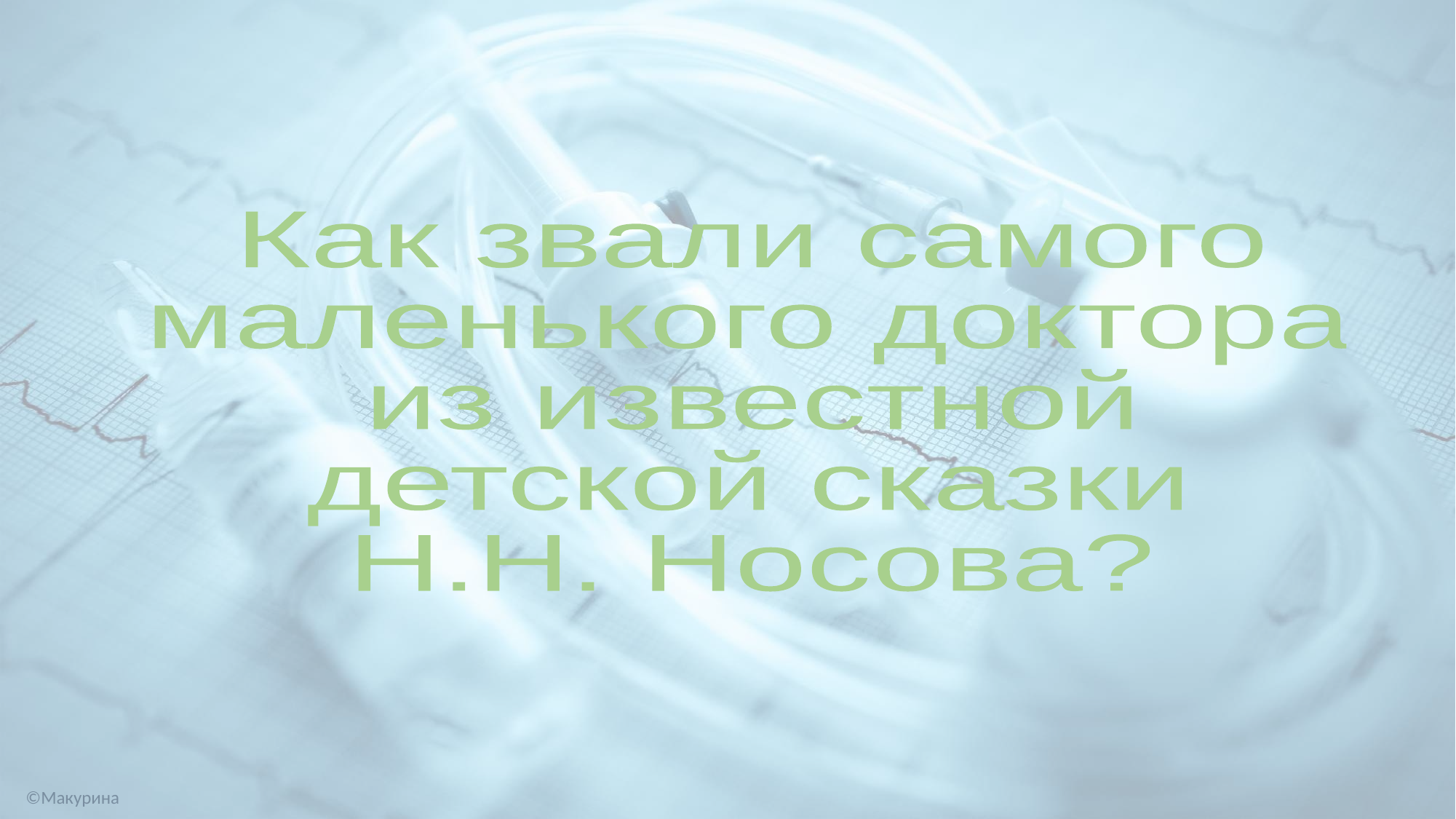

Как звали самого
маленького доктора
из известной
детской сказки
Н.Н. Носова?